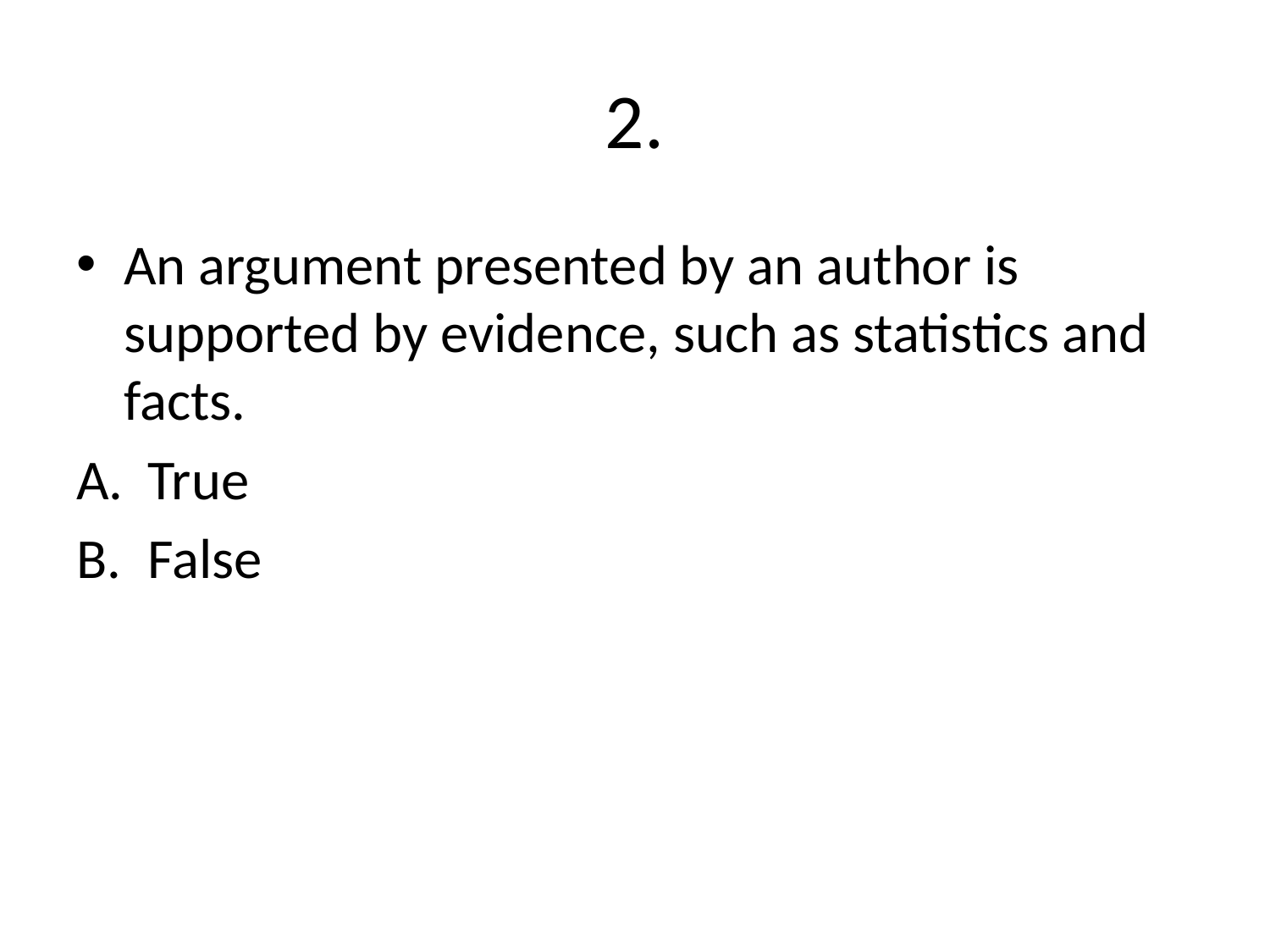

# 2.
An argument presented by an author is supported by evidence, such as statistics and facts.
True
False